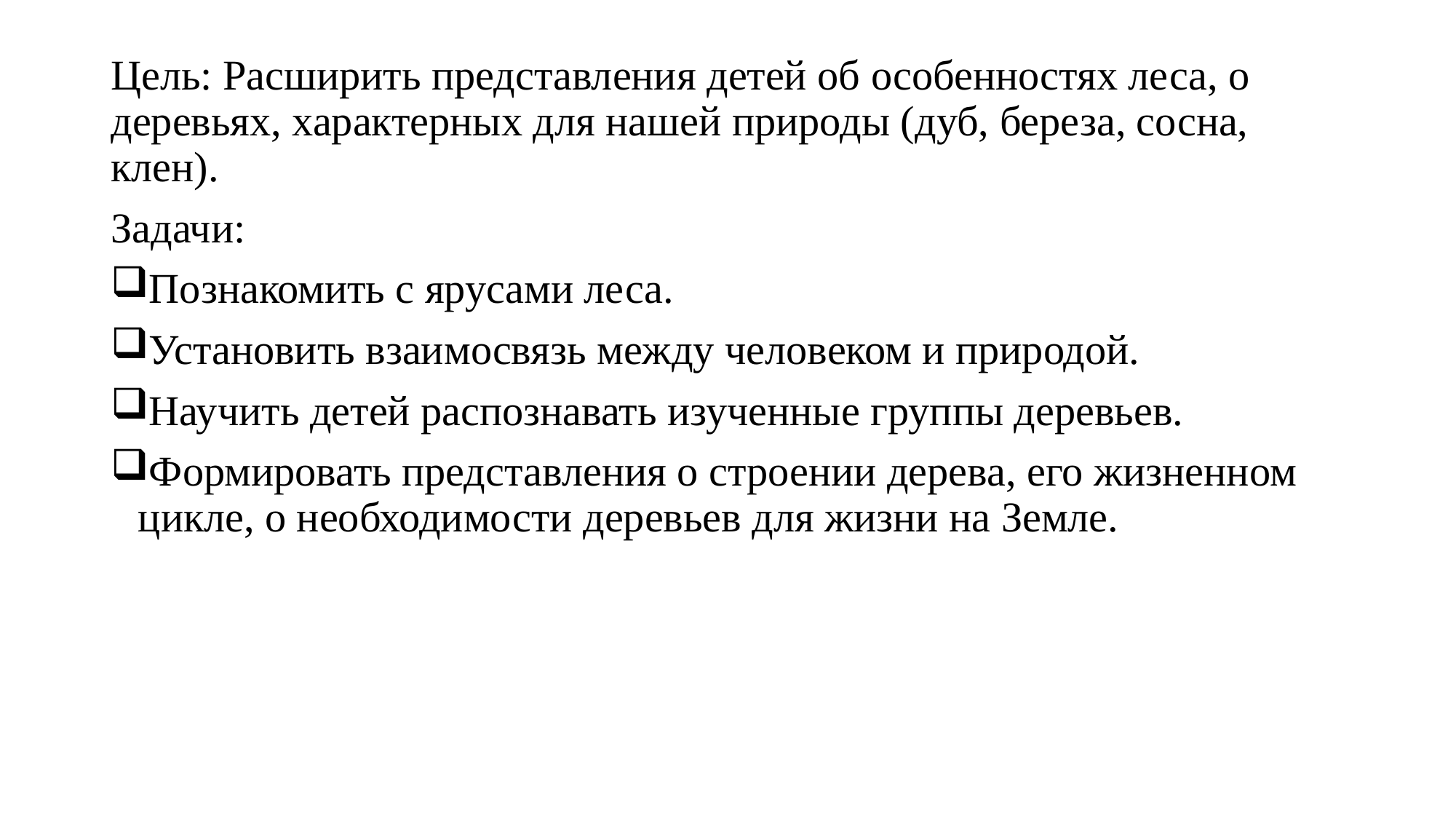

Цель: Расширить представления детей об особенностях леса, о деревьях, характерных для нашей природы (дуб, береза, сосна, клен).
Задачи:
Познакомить с ярусами леса.
Установить взаимосвязь между человеком и природой.
Научить детей распознавать изученные группы деревьев.
Формировать представления о строении дерева, его жизненном цикле, о необходимости деревьев для жизни на Земле.